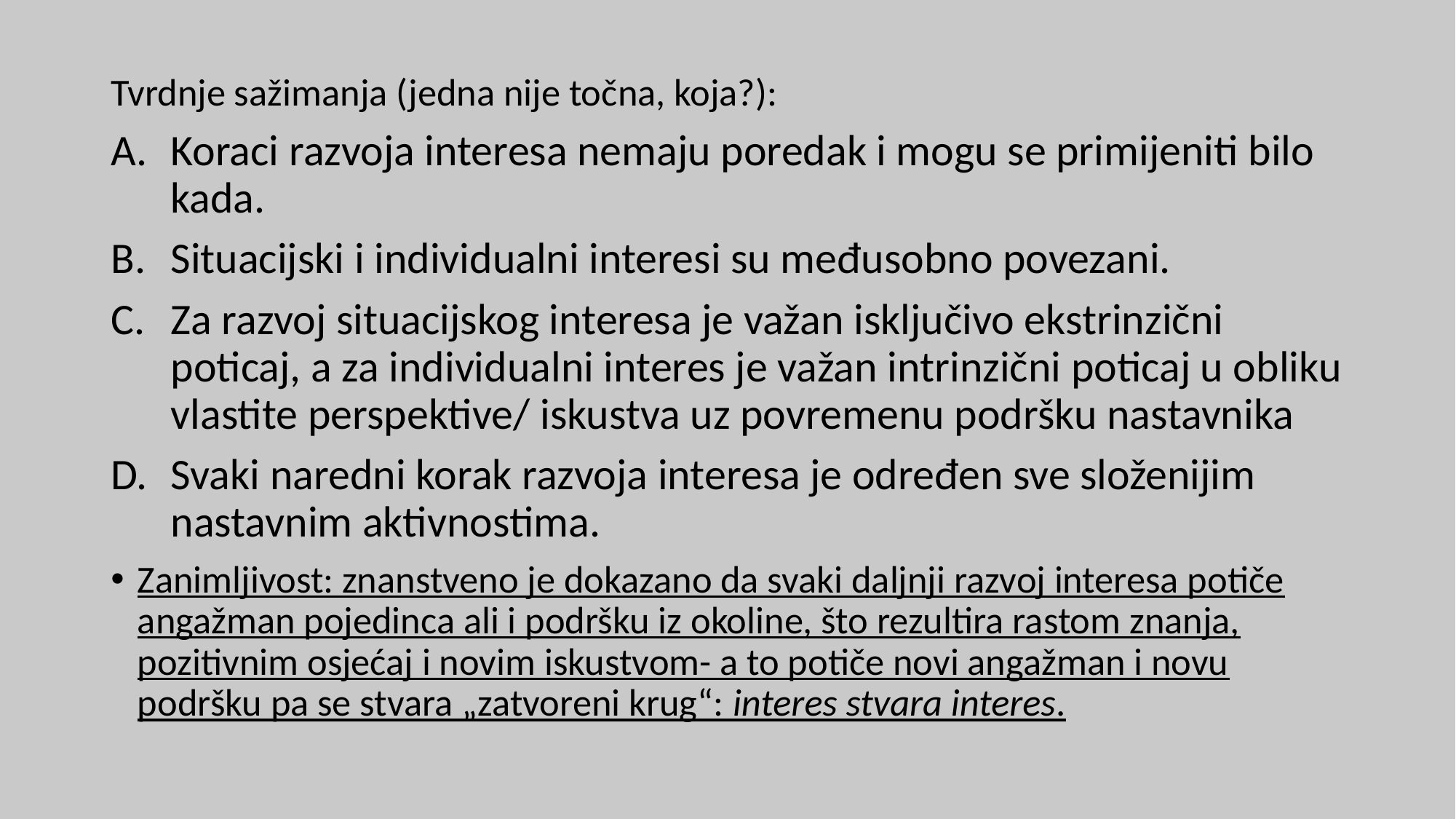

Tvrdnje sažimanja (jedna nije točna, koja?):
Koraci razvoja interesa nemaju poredak i mogu se primijeniti bilo kada.
Situacijski i individualni interesi su međusobno povezani.
Za razvoj situacijskog interesa je važan isključivo ekstrinzični poticaj, a za individualni interes je važan intrinzični poticaj u obliku vlastite perspektive/ iskustva uz povremenu podršku nastavnika
Svaki naredni korak razvoja interesa je određen sve složenijim nastavnim aktivnostima.
Zanimljivost: znanstveno je dokazano da svaki daljnji razvoj interesa potiče angažman pojedinca ali i podršku iz okoline, što rezultira rastom znanja, pozitivnim osjećaj i novim iskustvom- a to potiče novi angažman i novu podršku pa se stvara „zatvoreni krug“: interes stvara interes.